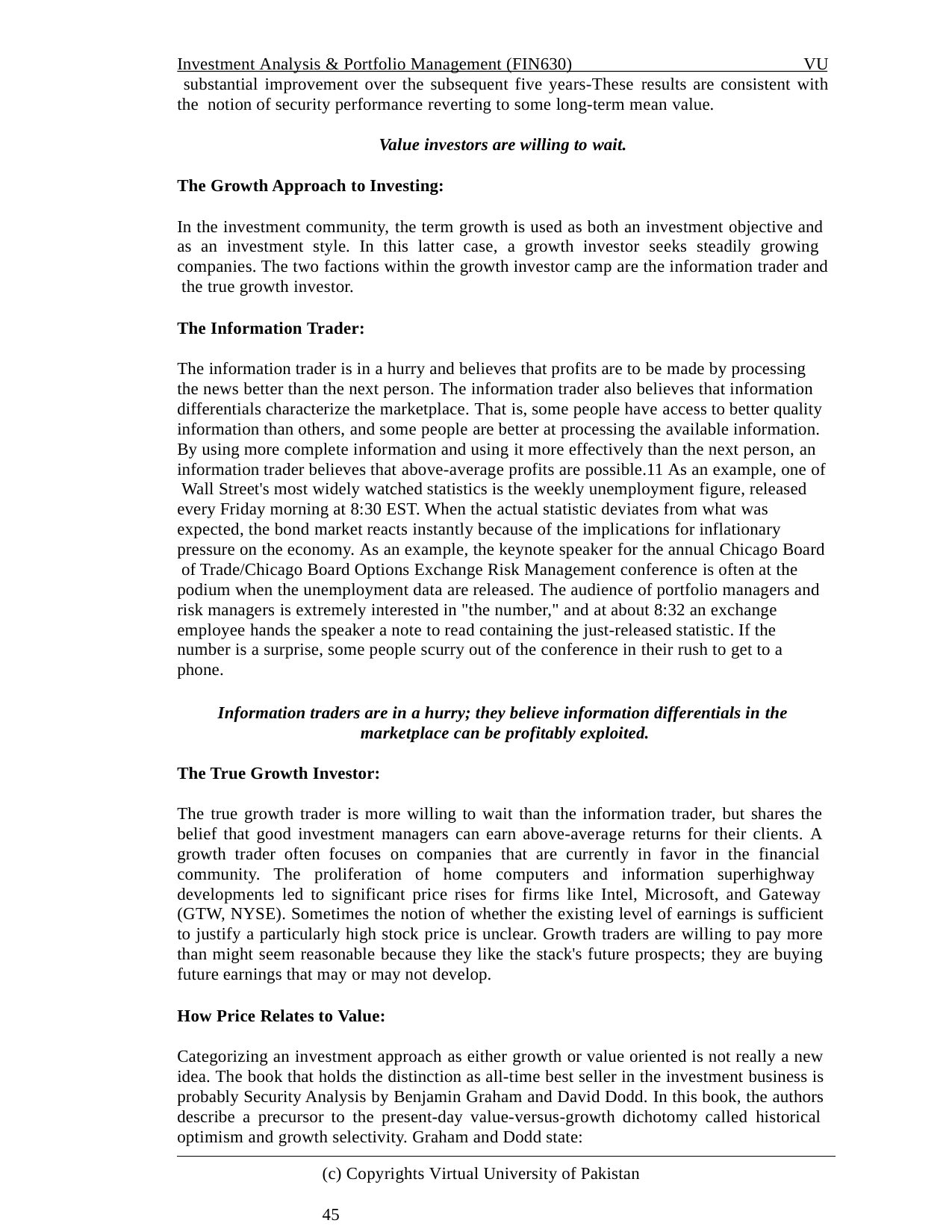

Investment Analysis & Portfolio Management (FIN630)	VU  substantial improvement over the subsequent five years-These results are consistent with the  notion of security performance reverting to some long-term mean value.

Value investors are willing to wait.

The Growth Approach to Investing:

In the investment community, the term growth is used as both an investment objective and  as an investment style. In this latter case, a growth investor seeks steadily growing  companies. The two factions within the growth investor camp are the information trader and  the true growth investor.

The Information Trader:

The information trader is in a hurry and believes that profits are to be made by processing  the news better than the next person. The information trader also believes that information  differentials characterize the marketplace. That is, some people have access to better quality  information than others, and some people are better at processing the available information.  By using more complete information and using it more effectively than the next person, an  information trader believes that above-average profits are possible.11 As an example, one of  Wall Street's most widely watched statistics is the weekly unemployment figure, released  every Friday morning at 8:30 EST. When the actual statistic deviates from what was  expected, the bond market reacts instantly because of the implications for inflationary  pressure on the economy. As an example, the keynote speaker for the annual Chicago Board  of Trade/Chicago Board Options Exchange Risk Management conference is often at the  podium when the unemployment data are released. The audience of portfolio managers and  risk managers is extremely interested in "the number," and at about 8:32 an exchange  employee hands the speaker a note to read containing the just-released statistic. If the  number is a surprise, some people scurry out of the conference in their rush to get to a  phone.

Information traders are in a hurry; they believe information differentials in the  marketplace can be profitably exploited.

The True Growth Investor:

The true growth trader is more willing to wait than the information trader, but shares the  belief that good investment managers can earn above-average returns for their clients. A  growth trader often focuses on companies that are currently in favor in the financial  community. The proliferation of home computers and information superhighway  developments led to significant price rises for firms like Intel, Microsoft, and Gateway  (GTW, NYSE). Sometimes the notion of whether the existing level of earnings is sufficient  to justify a particularly high stock price is unclear. Growth traders are willing to pay more  than might seem reasonable because they like the stack's future prospects; they are buying  future earnings that may or may not develop.

How Price Relates to Value:

Categorizing an investment approach as either growth or value oriented is not really a new  idea. The book that holds the distinction as all-time best seller in the investment business is  probably Security Analysis by Benjamin Graham and David Dodd. In this book, the authors  describe a precursor to the present-day value-versus-growth dichotomy called historical  optimism and growth selectivity. Graham and Dodd state:
(c) Copyrights Virtual University of Pakistan	45